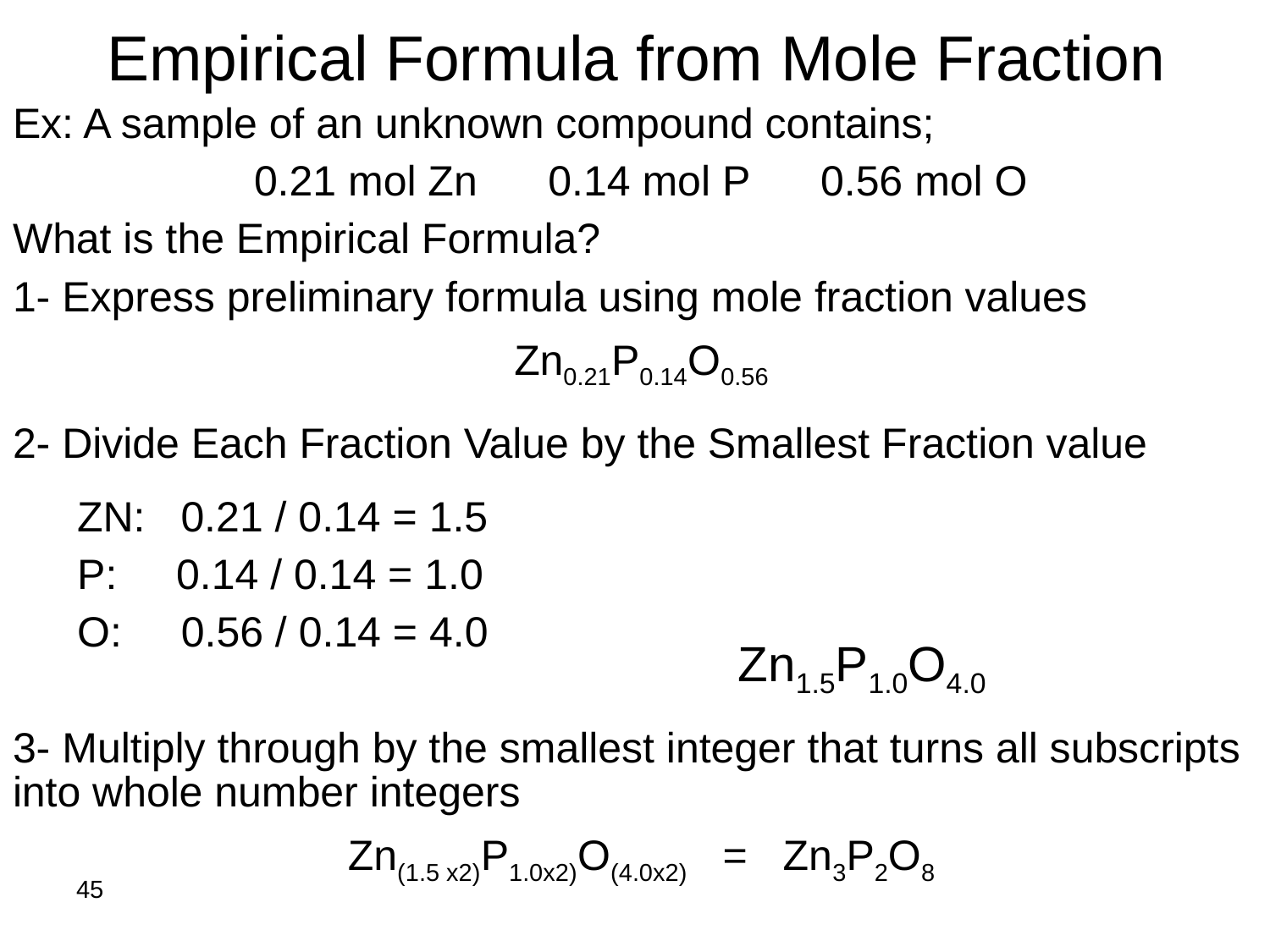

# Empirical Formula from Mole Fraction
Ex: A sample of an unknown compound contains;
0.21 mol Zn      0.14 mol P      0.56 mol O
What is the Empirical Formula?
1- Express preliminary formula using mole fraction values
Zn0.21P0.14O0.56
2- Divide Each Fraction Value by the Smallest Fraction value
ZN:   0.21 / 0.14 = 1.5
P:     0.14 / 0.14 = 1.0
O:     0.56 / 0.14 = 4.0

3- Multiply through by the smallest integer that turns all subscripts into whole number integers
Zn(1.5 x2)P1.0x2)O(4.0x2)   =   Zn3P2O8

Zn1.5P1.0O4.0
45